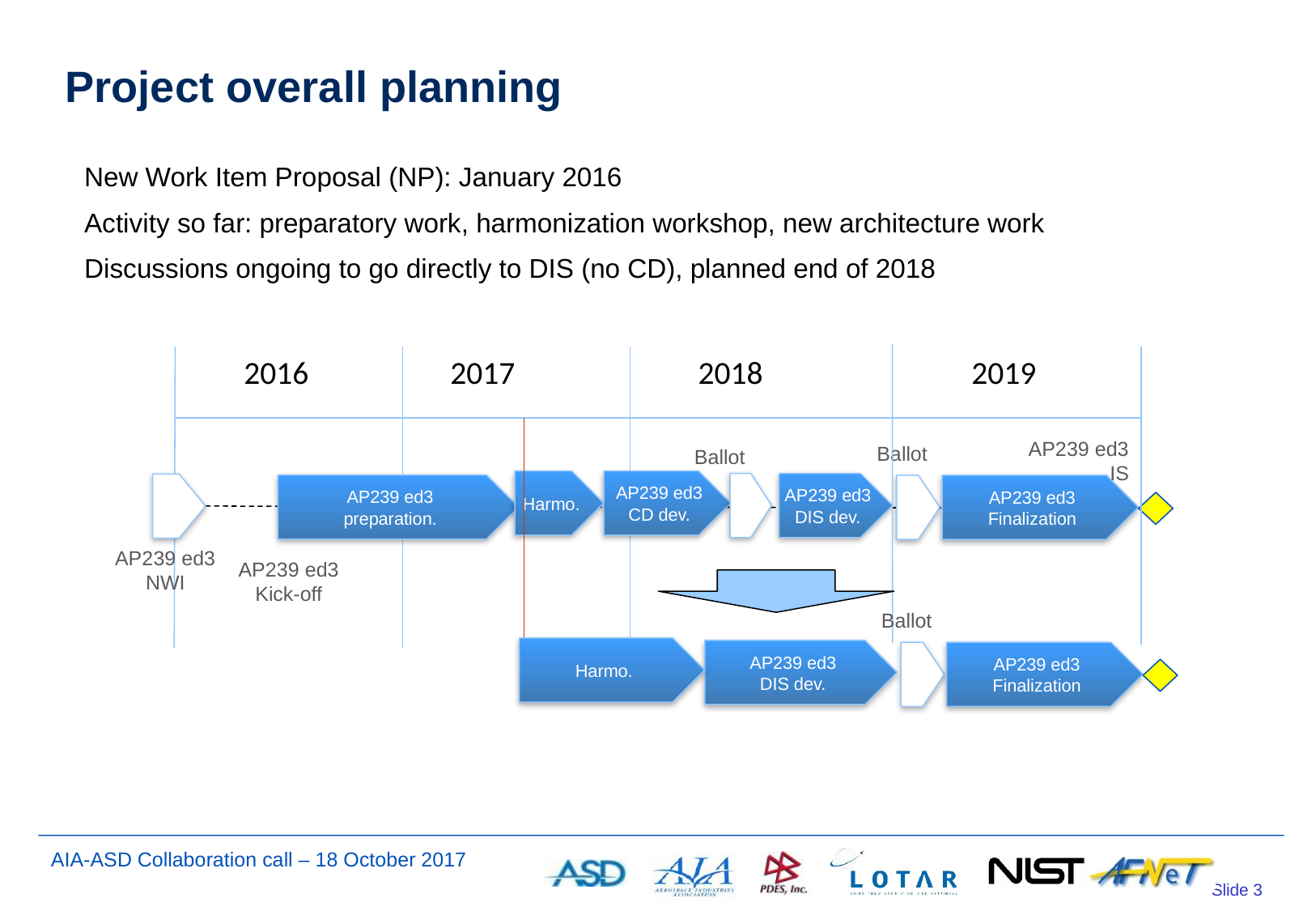

# Project overall planning
New Work Item Proposal (NP): January 2016
Activity so far: preparatory work, harmonization workshop, new architecture work
Discussions ongoing to go directly to DIS (no CD), planned end of 2018
2016
2017
2018
2019
AP239 ed3
IS
Ballot
Ballot
Harmo.
AP239 ed3
CD dev.

AP239 ed3
DIS dev.

AP239 ed3
preparation.
AP239 ed3
Finalization

AP239 ed3
NWI
AP239 ed3
Kick-off

Ballot
Harmo.
AP239 ed3
DIS dev.
AP239 ed3
Finalization